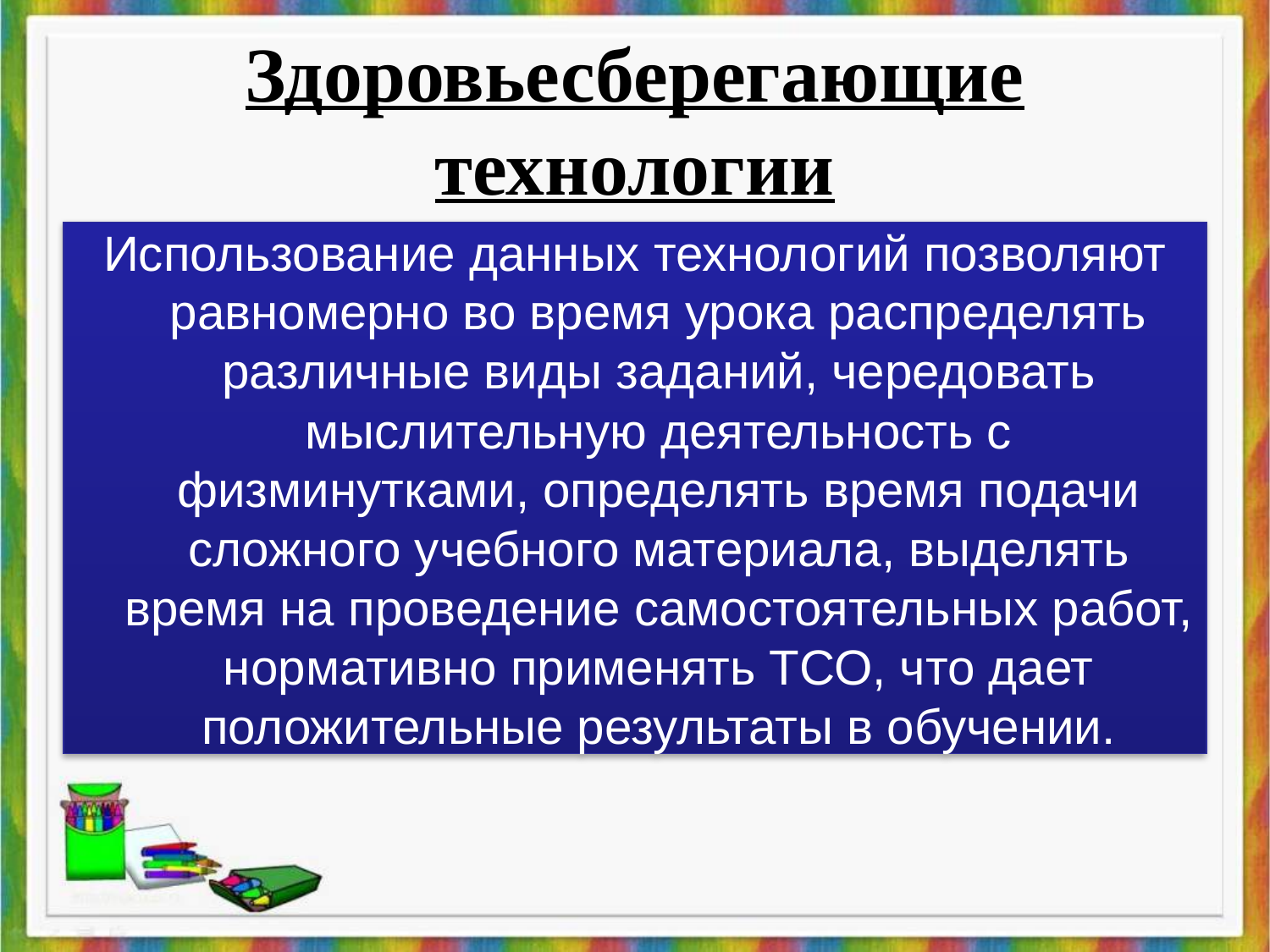

# Здоровьесберегающие технологии
Использование данных технологий позволяют равномерно во время урока распределять различные виды заданий, чередовать мыслительную деятельность с физминутками, определять время подачи сложного учебного материала, выделять время на проведение самостоятельных работ, нормативно применять ТСО, что дает положительные результаты в обучении.